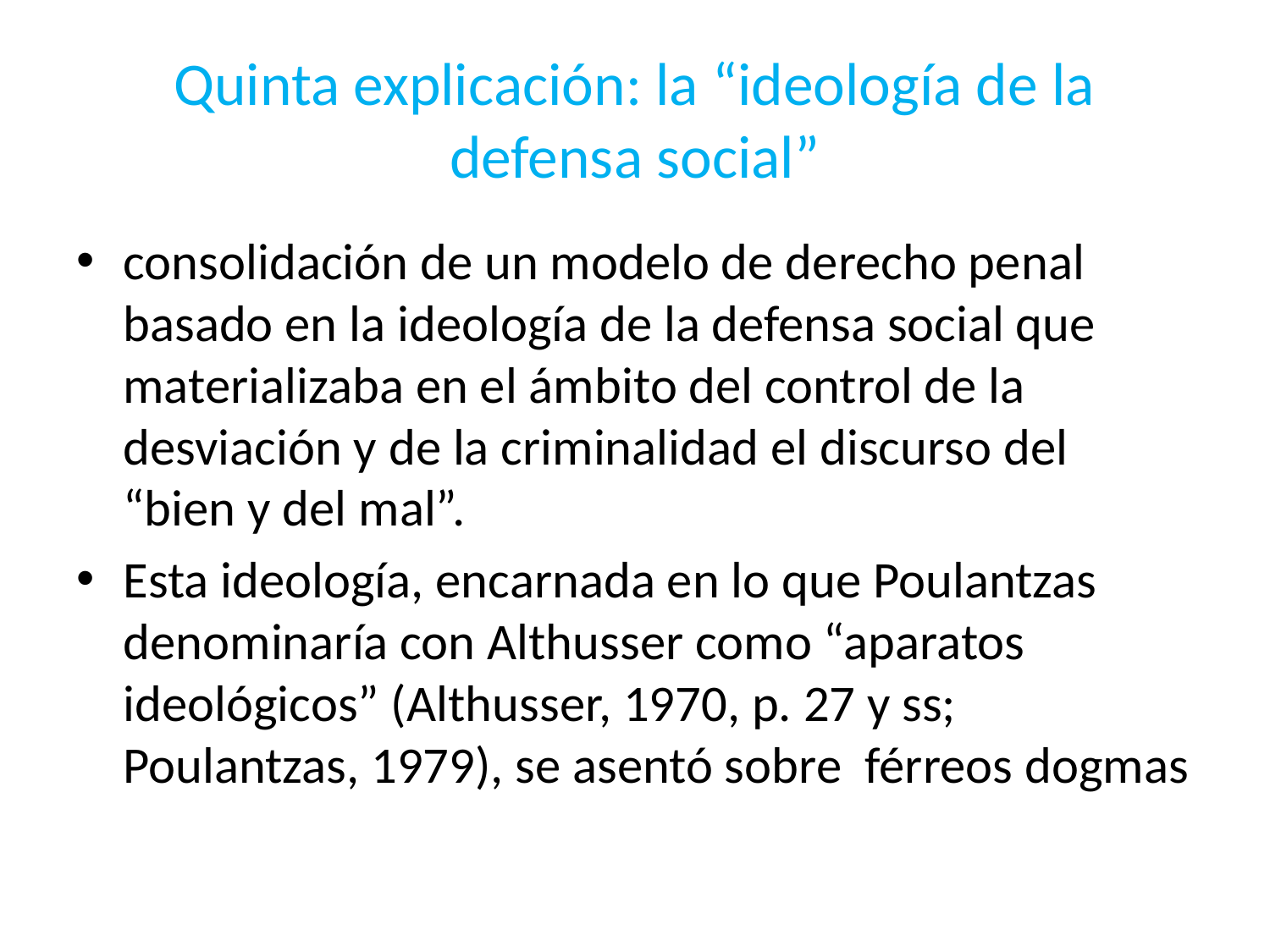

# Quinta explicación: la “ideología de la defensa social”
consolidación de un modelo de derecho penal basado en la ideología de la defensa social que materializaba en el ámbito del control de la desviación y de la criminalidad el discurso del “bien y del mal”.
Esta ideología, encarnada en lo que Poulantzas denominaría con Althusser como “aparatos ideológicos” (Althusser, 1970, p. 27 y ss; Poulantzas, 1979), se asentó sobre  férreos dogmas